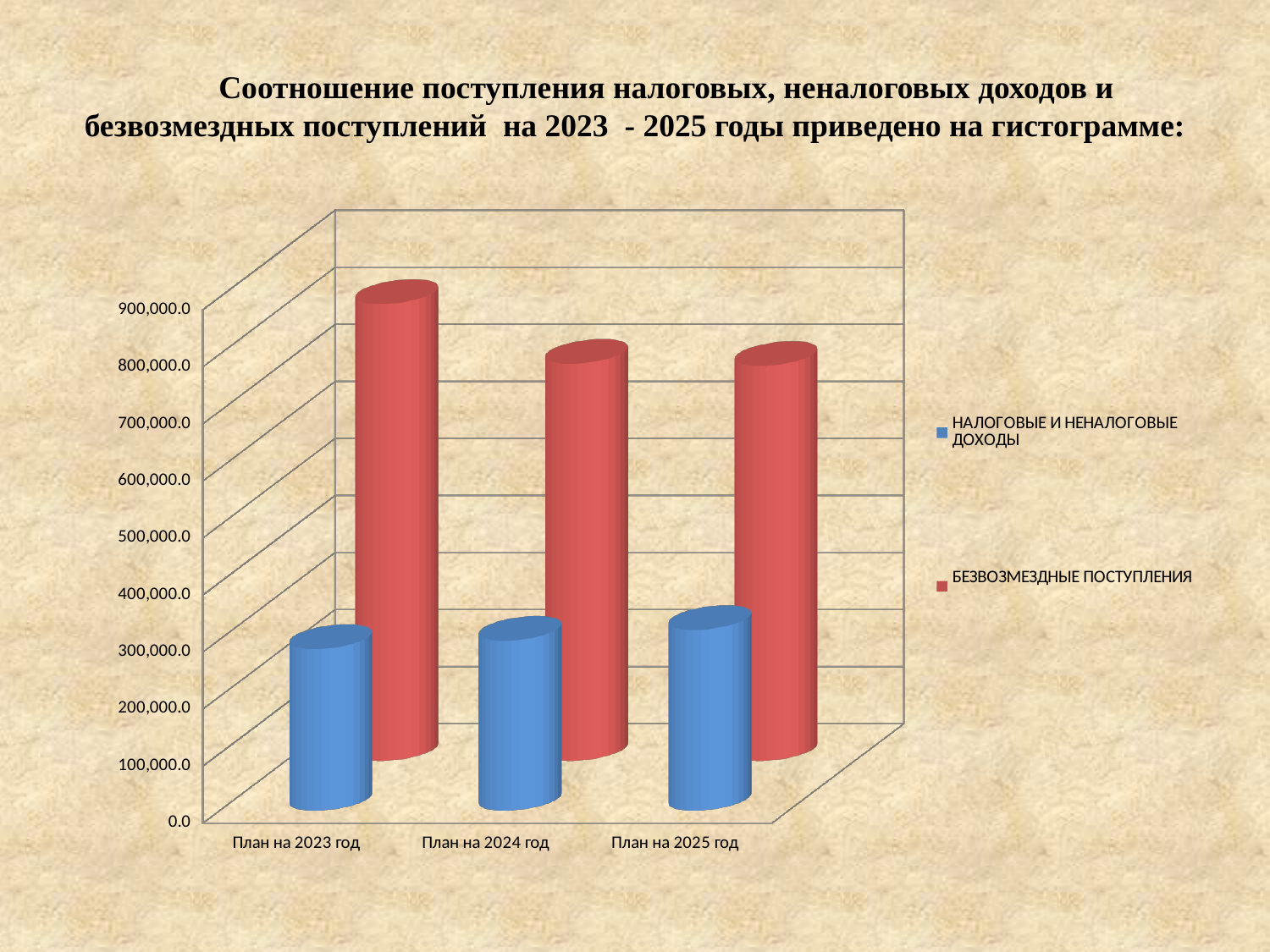

Соотношение поступления налоговых, неналоговых доходов и безвозмездных поступлений  на 2023  - 2025 годы приведено на гистограмме:

[unsupported chart]